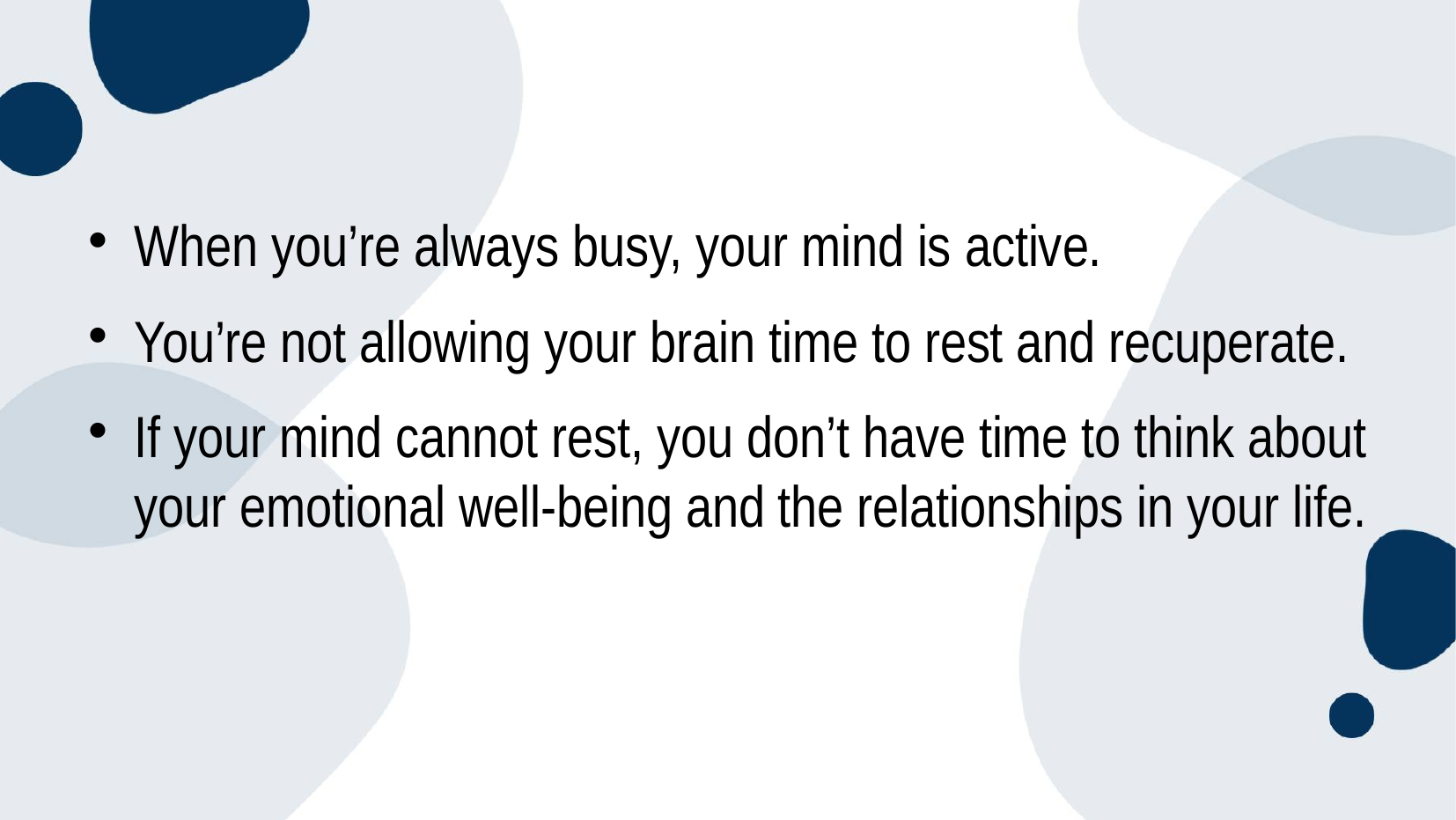

When you’re always busy, your mind is active.
You’re not allowing your brain time to rest and recuperate.
If your mind cannot rest, you don’t have time to think about your emotional well-being and the relationships in your life.